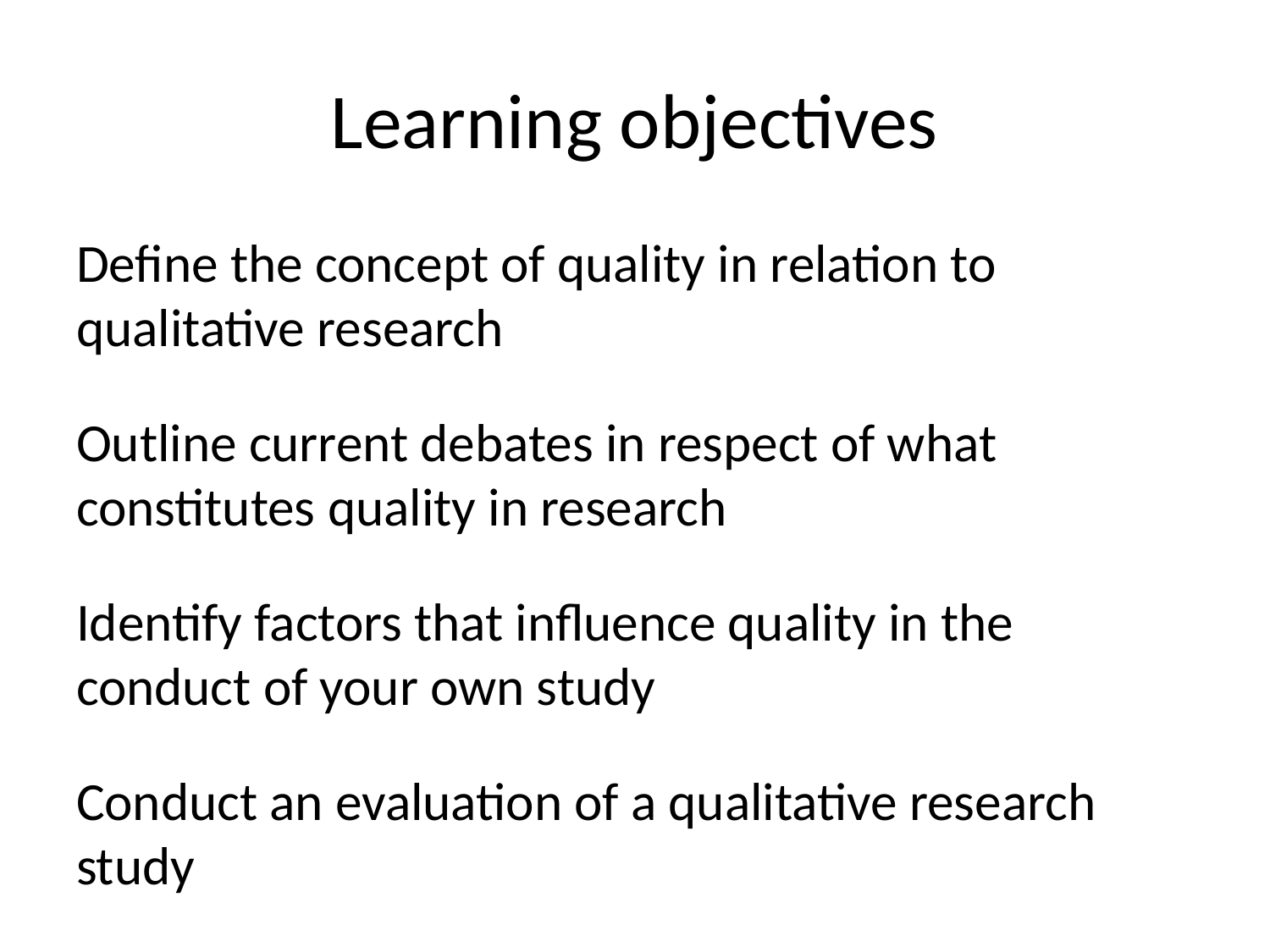

# Learning objectives
Define the concept of quality in relation to qualitative research
Outline current debates in respect of what constitutes quality in research
Identify factors that influence quality in the conduct of your own study
Conduct an evaluation of a qualitative research study